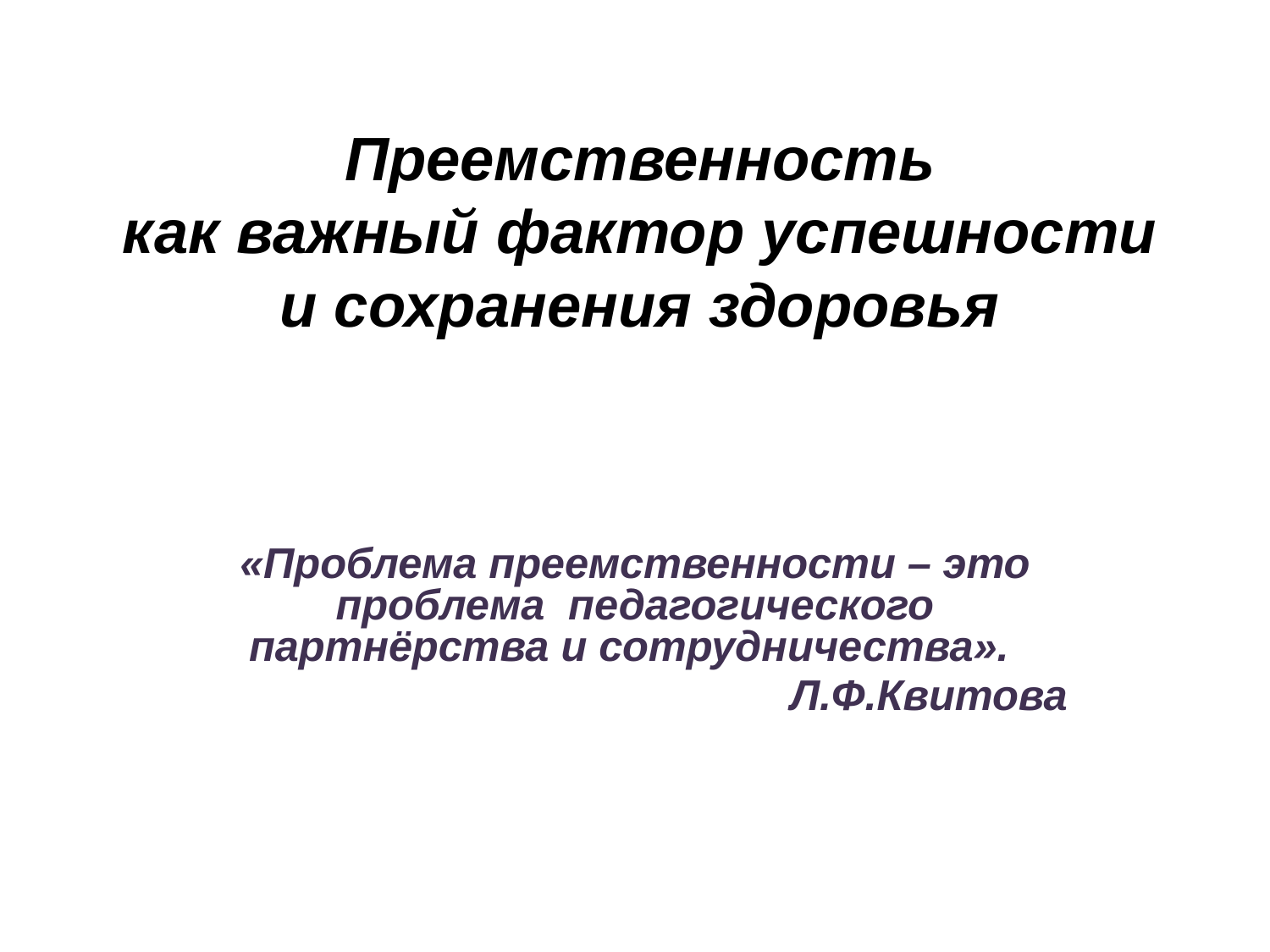

# Преемственность как важный фактор успешности и сохранения здоровья
«Проблема преемственности – это проблема  педагогического партнёрства и сотрудничества».
Л.Ф.Квитова